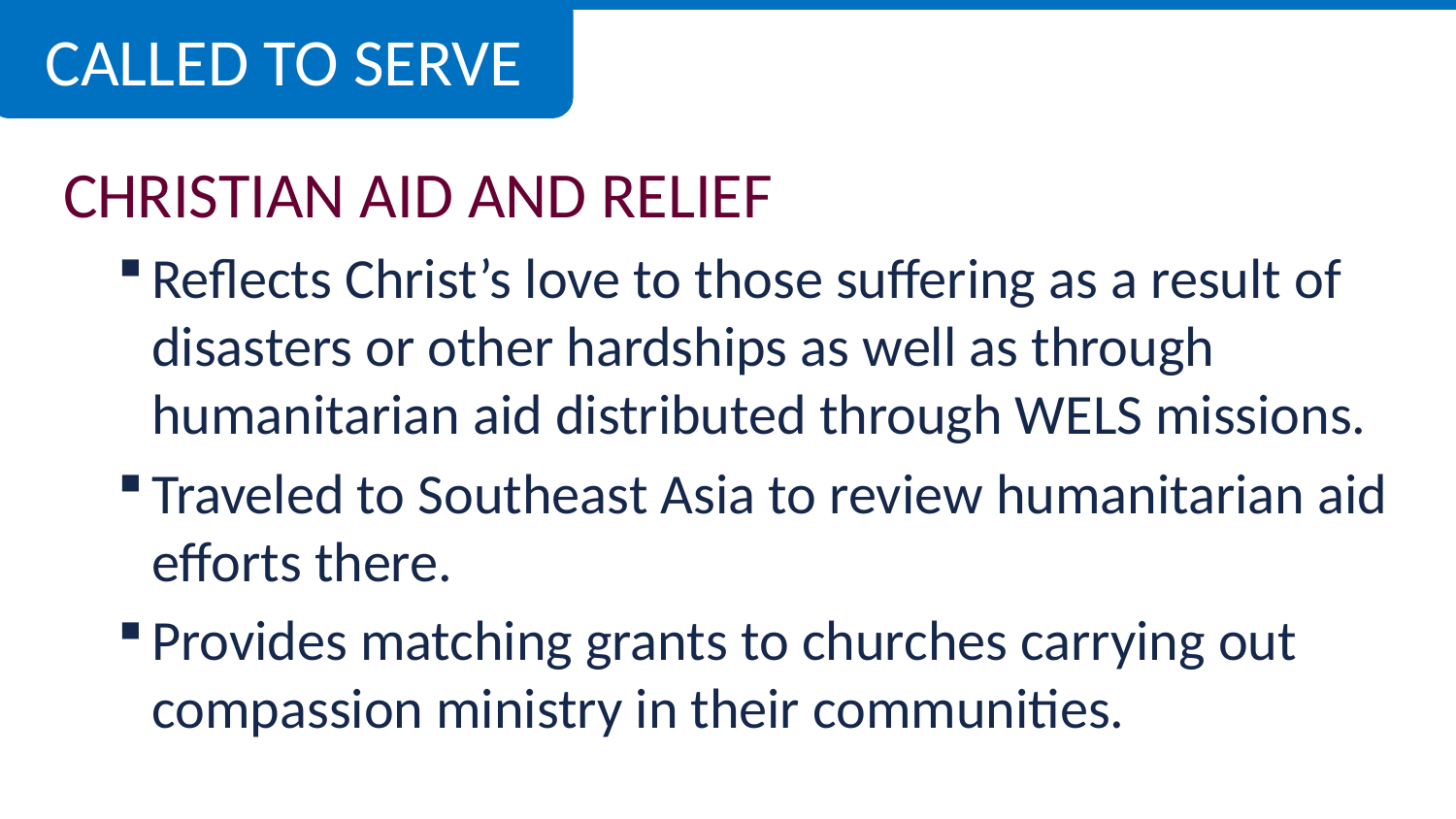

CALLED TO SERVE
CHRISTIAN AID AND RELIEF
Reflects Christ’s love to those suffering as a result of disasters or other hardships as well as through humanitarian aid distributed through WELS missions.
Traveled to Southeast Asia to review humanitarian aid efforts there.
Provides matching grants to churches carrying out compassion ministry in their communities.